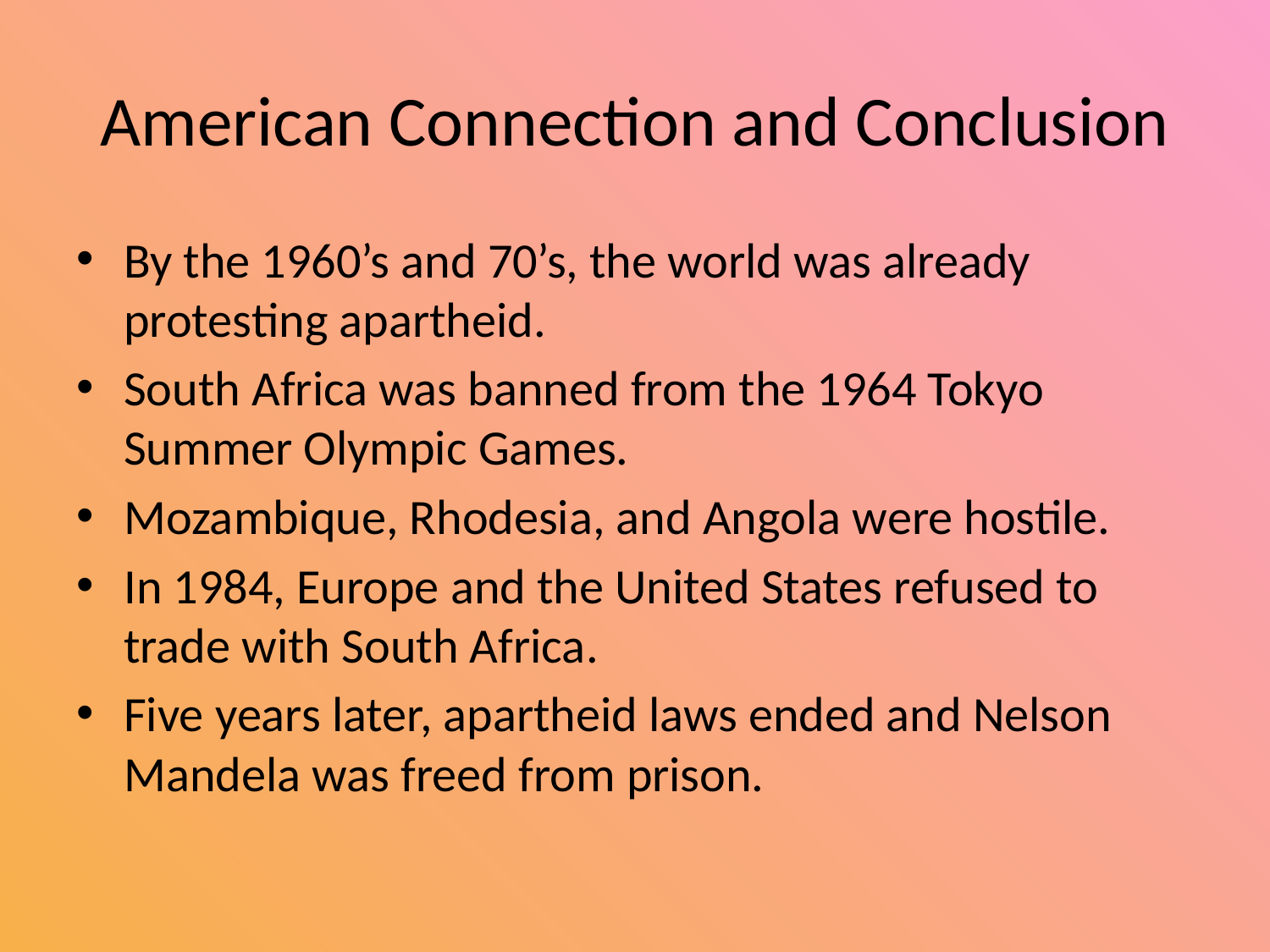

# American Connection and Conclusion
By the 1960’s and 70’s, the world was already protesting apartheid.
South Africa was banned from the 1964 Tokyo Summer Olympic Games.
Mozambique, Rhodesia, and Angola were hostile.
In 1984, Europe and the United States refused to trade with South Africa.
Five years later, apartheid laws ended and Nelson Mandela was freed from prison.